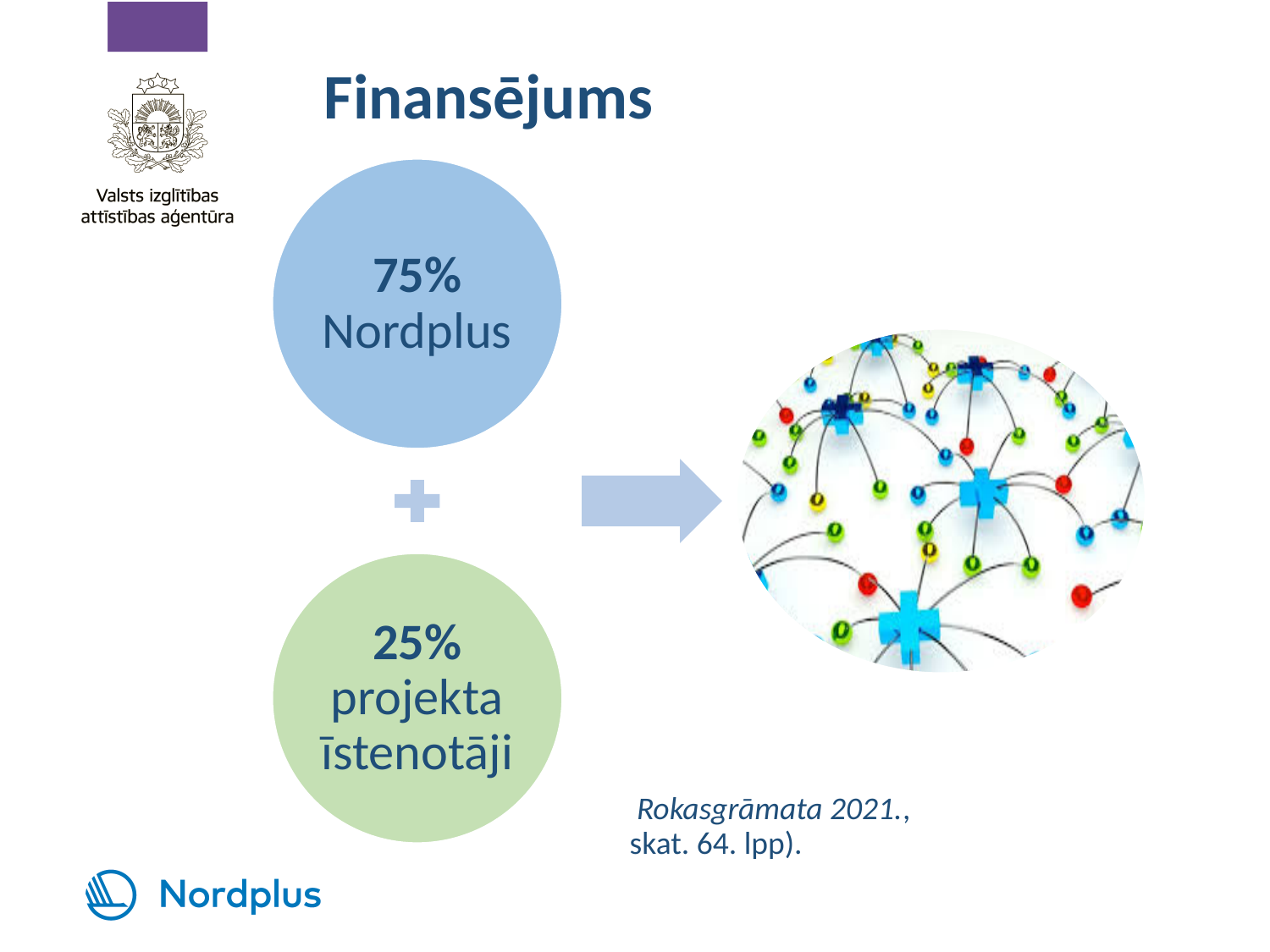

# Finansējums
75% Nordplus

25% projekta īstenotāji

 Rokasgrāmata 2021.,
skat. 64. lpp).